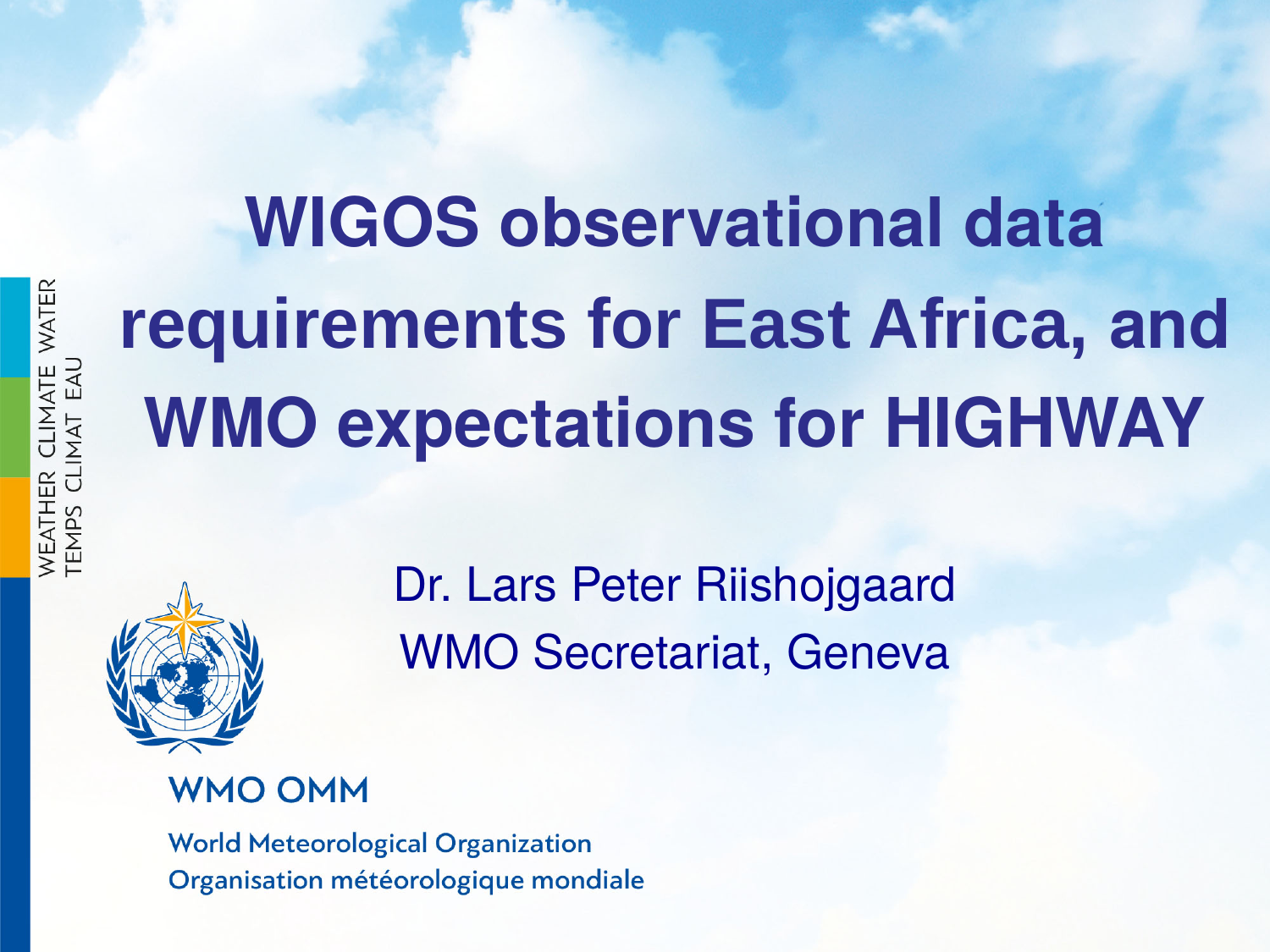

WIGOS observational data requirements for East Africa, and WMO expectations for HIGHWAY

Dr. Lars Peter Riishojgaard
WMO Secretariat, Geneva